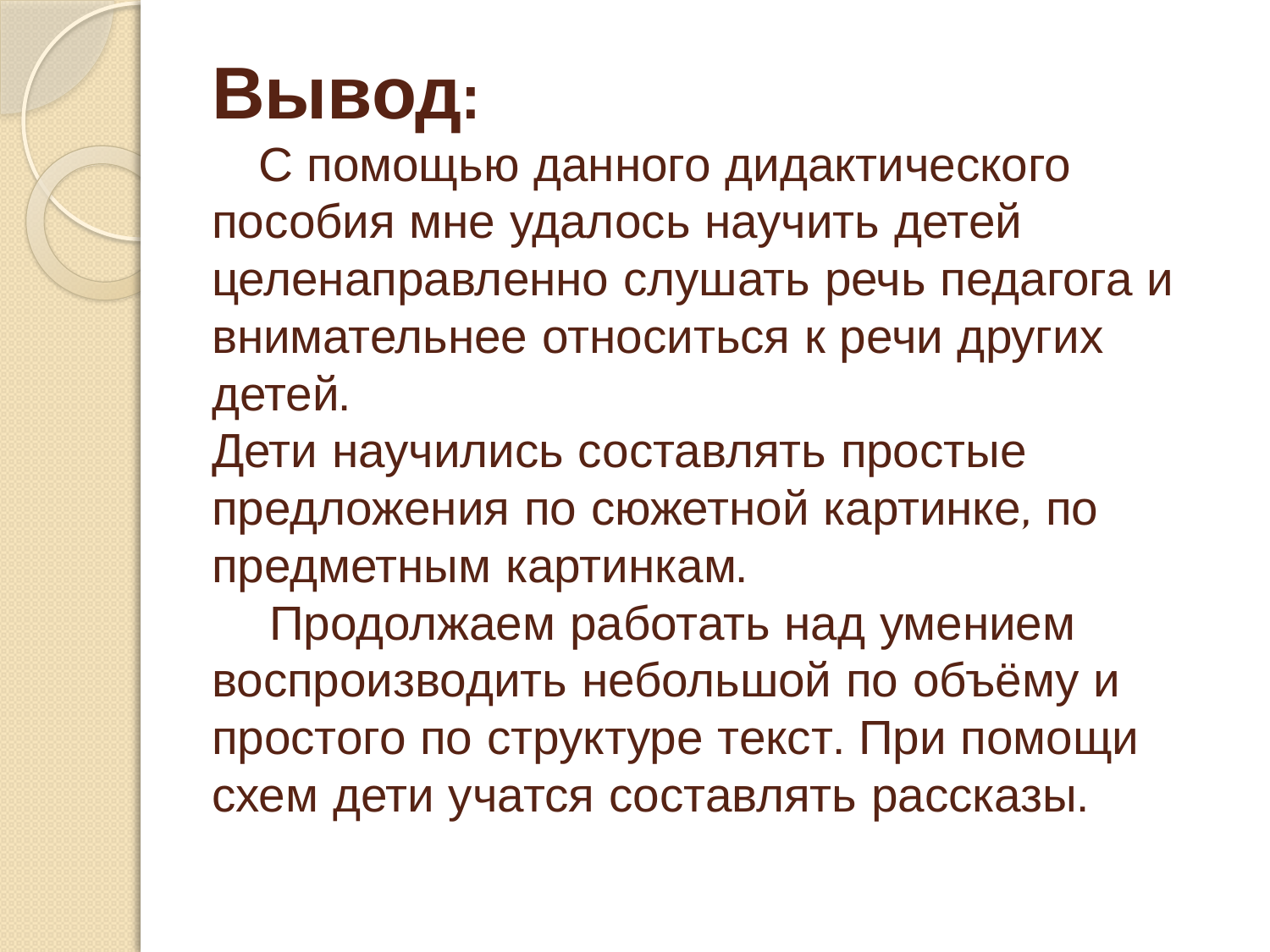

# Вывод: С помощью данного дидактического пособия мне удалось научить детей целенаправленно слушать речь педагога и внимательнее относиться к речи других детей. Дети научились составлять простые предложения по сюжетной картинке, по предметным картинкам. Продолжаем работать над умением воспроизводить небольшой по объёму и простого по структуре текст. При помощи схем дети учатся составлять рассказы.